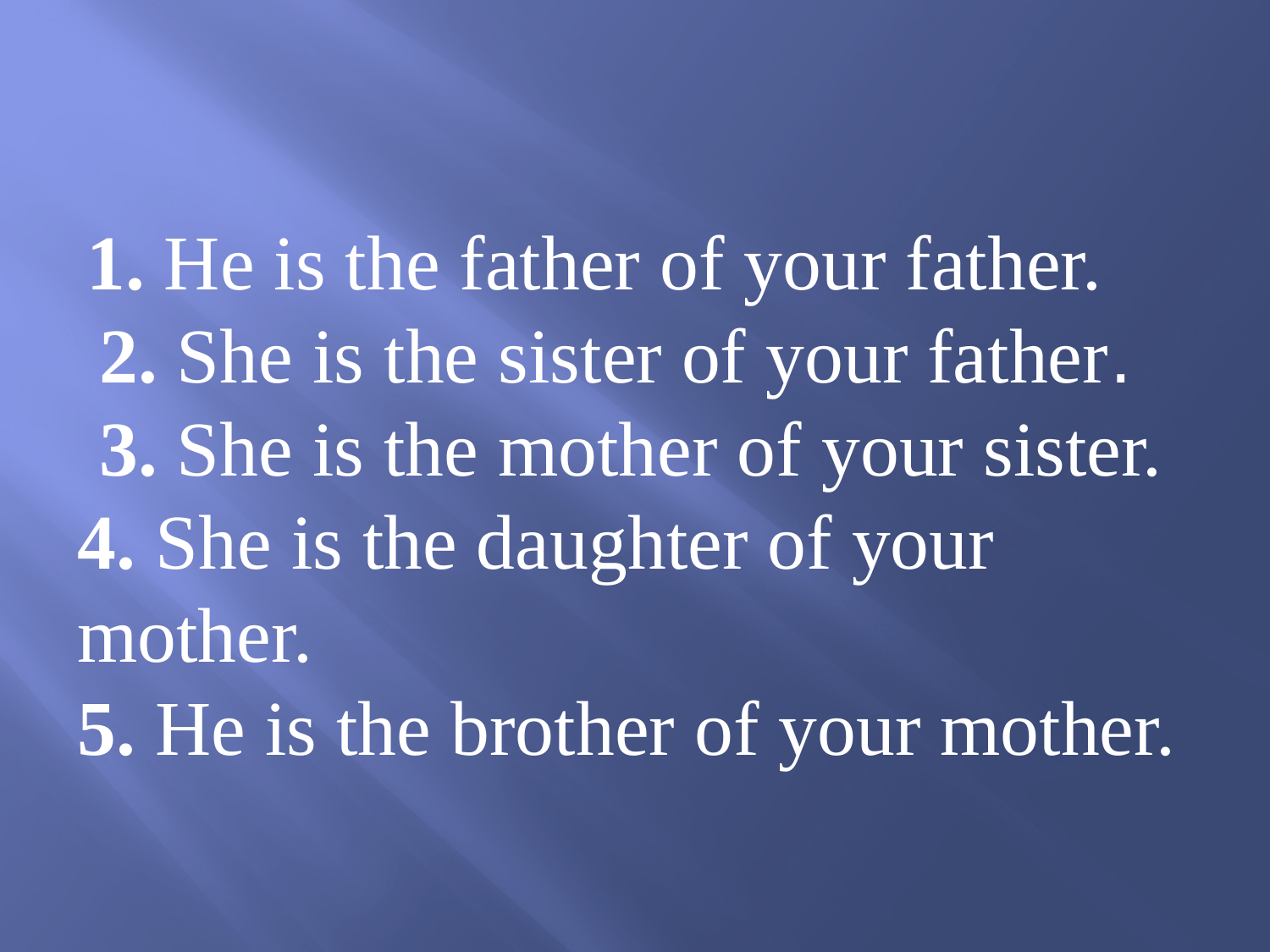

1. He is the father of your father.
 2. She is the sister of your father.
 3. She is the mother of your sister.
4. She is the daughter of your mother.
5. He is the brother of your mother.